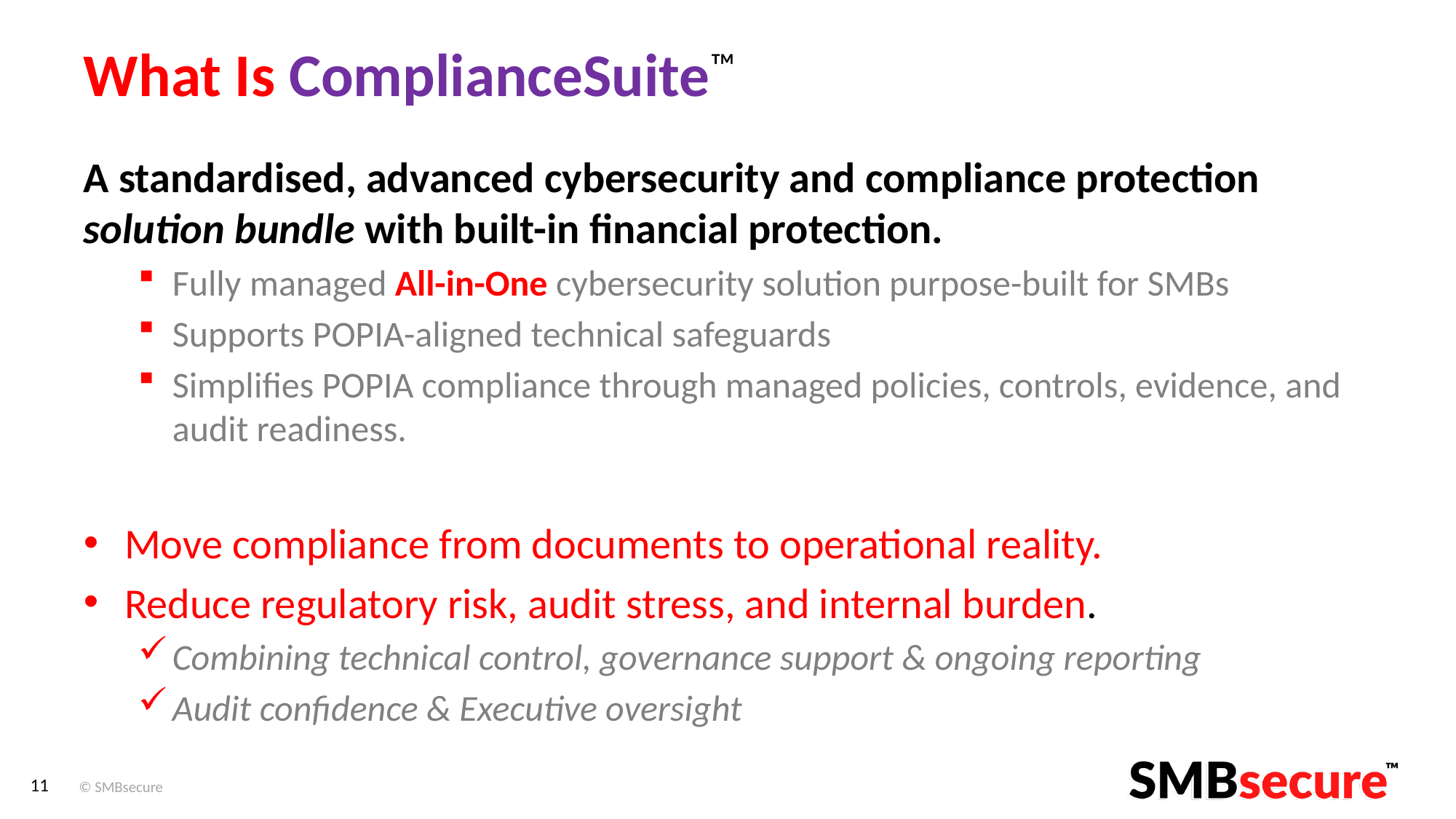

# What Is ComplianceSuite™
A standardised, advanced cybersecurity and compliance protection solution bundle with built-in financial protection.
Fully managed All-in-One cybersecurity solution purpose-built for SMBs
Supports POPIA-aligned technical safeguards
Simplifies POPIA compliance through managed policies, controls, evidence, and audit readiness.

Move compliance from documents to operational reality.
Reduce regulatory risk, audit stress, and internal burden.
Combining technical control, governance support & ongoing reporting
Audit confidence & Executive oversight